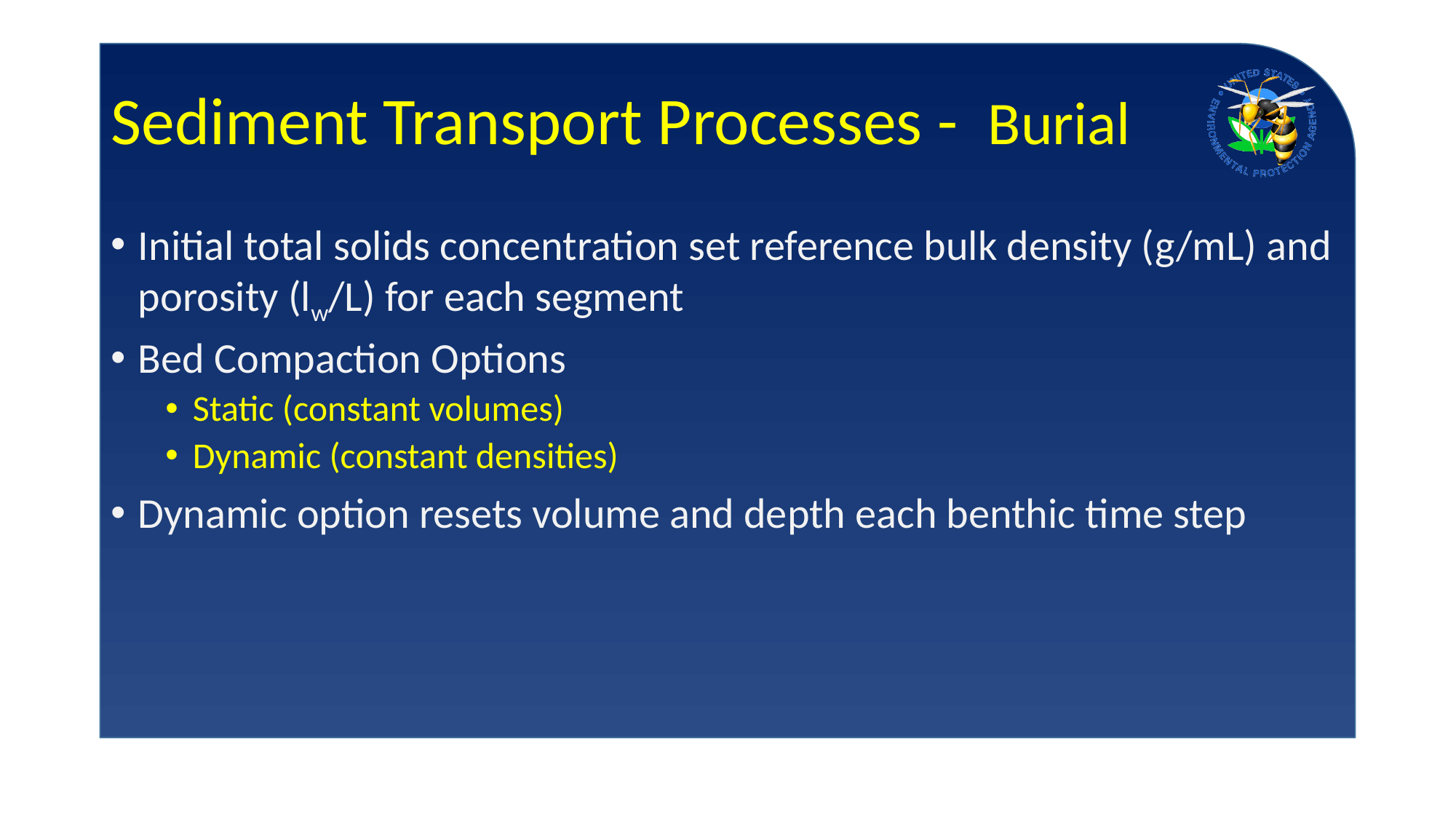

# Sediment Transport Processes -  Burial
Initial total solids concentration set reference bulk density (g/mL) and porosity (lw/L) for each segment
Bed Compaction Options
Static (constant volumes)
Dynamic (constant densities)
Dynamic option resets volume and depth each benthic time step